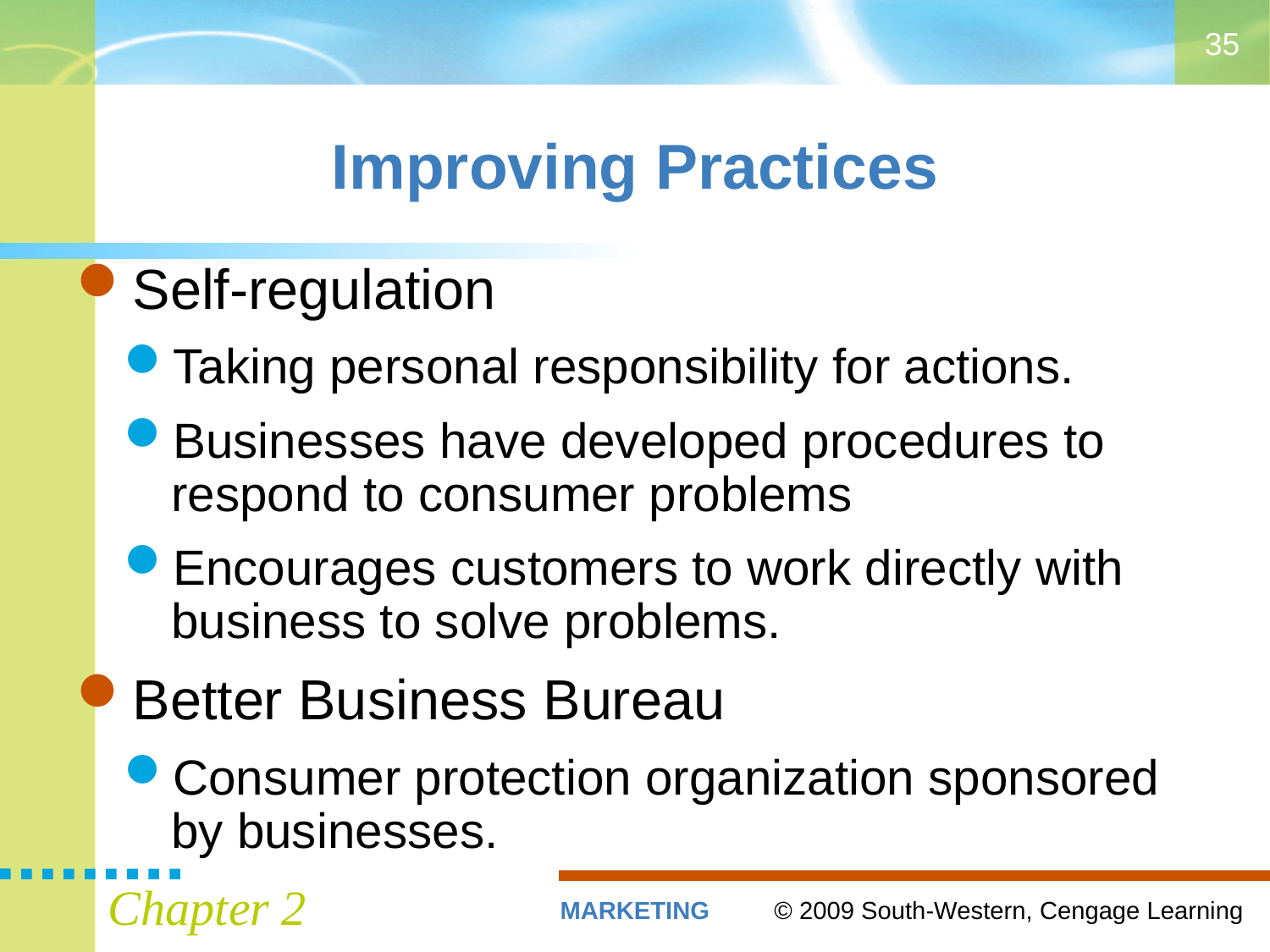

35
# Improving Practices
Self-regulation
Taking personal responsibility for actions.
Businesses have developed procedures to respond to consumer problems
Encourages customers to work directly with business to solve problems.
Better Business Bureau
Consumer protection organization sponsored by businesses.

Chapter 2